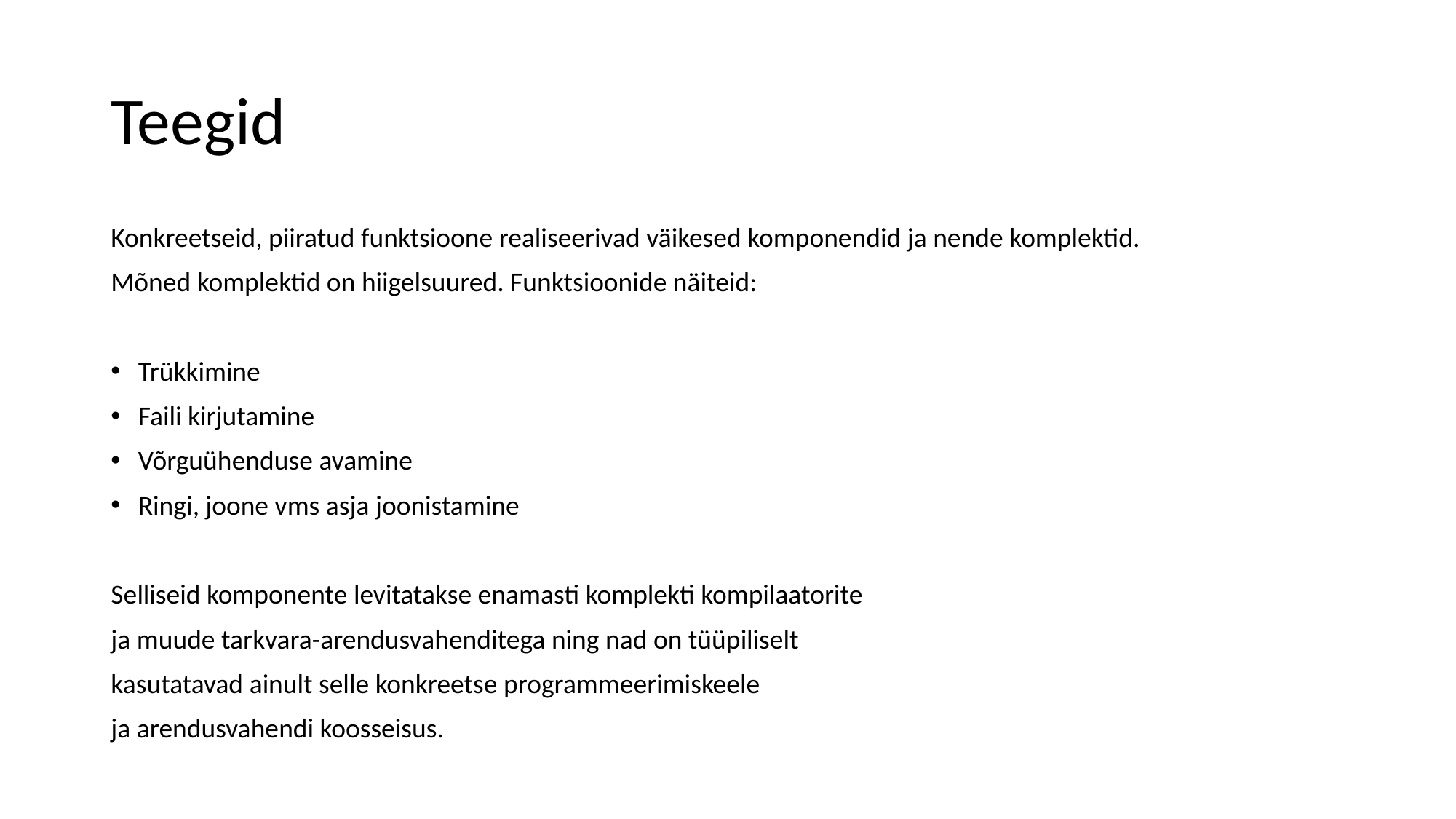

# Teegid
Konkreetseid, piiratud funktsioone realiseerivad väikesed komponendid ja nende komplektid.
Mõned komplektid on hiigelsuured. Funktsioonide näiteid:

Trükkimine
Faili kirjutamine
Võrguühenduse avamine
Ringi, joone vms asja joonistamine

Selliseid komponente levitatakse enamasti komplekti kompilaatorite
ja muude tarkvara-arendusvahenditega ning nad on tüüpiliselt
kasutatavad ainult selle konkreetse programmeerimiskeele
ja arendusvahendi koosseisus.